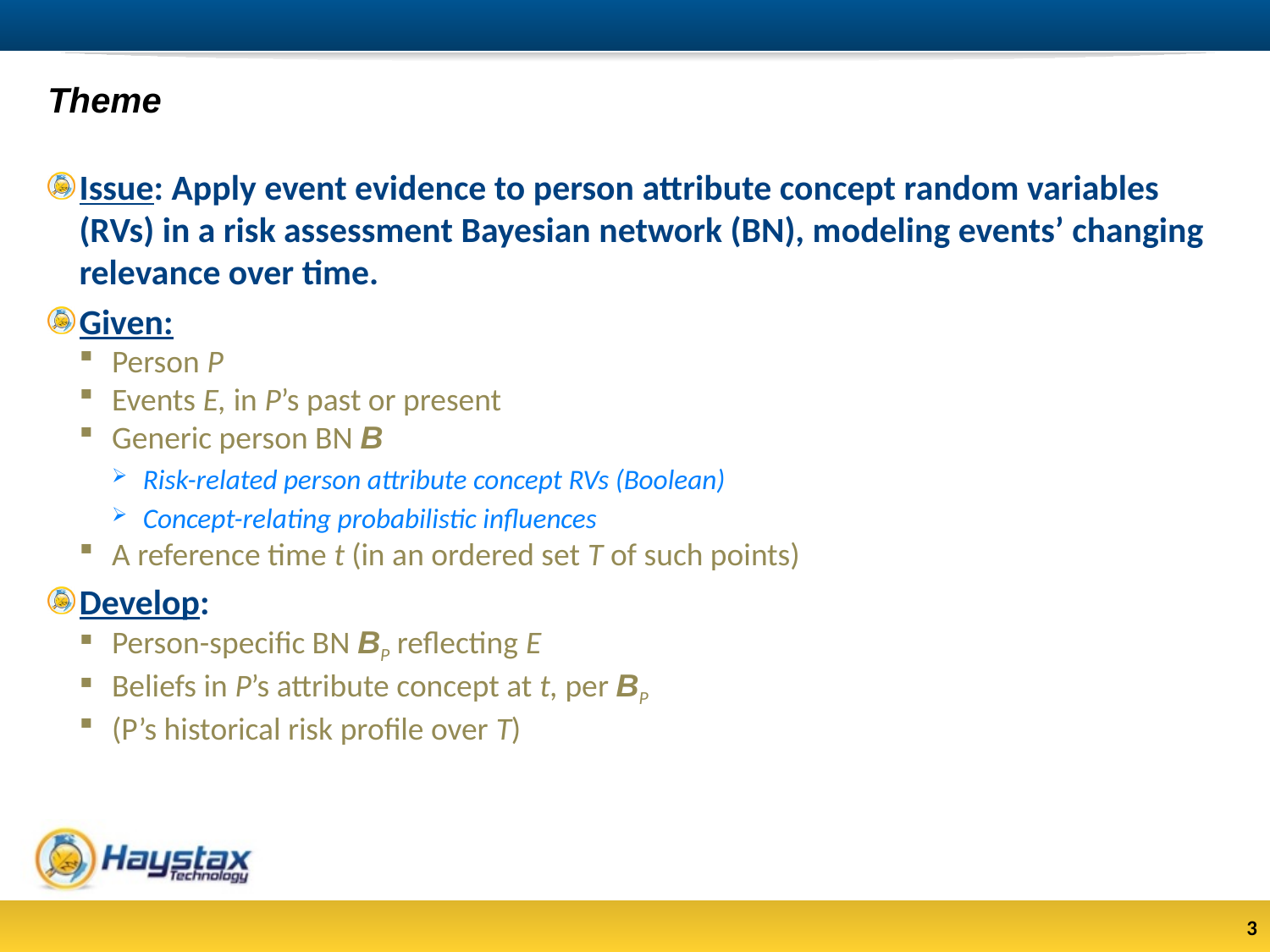

# Theme
Issue: Apply event evidence to person attribute concept random variables (RVs) in a risk assessment Bayesian network (BN), modeling events’ changing relevance over time.
Given:
Person P
Events E, in P’s past or present
Generic person BN B
Risk-related person attribute concept RVs (Boolean)
Concept-relating probabilistic influences
A reference time t (in an ordered set T of such points)
Develop:
Person-specific BN BP reflecting E
Beliefs in P’s attribute concept at t, per BP
(P’s historical risk profile over T)